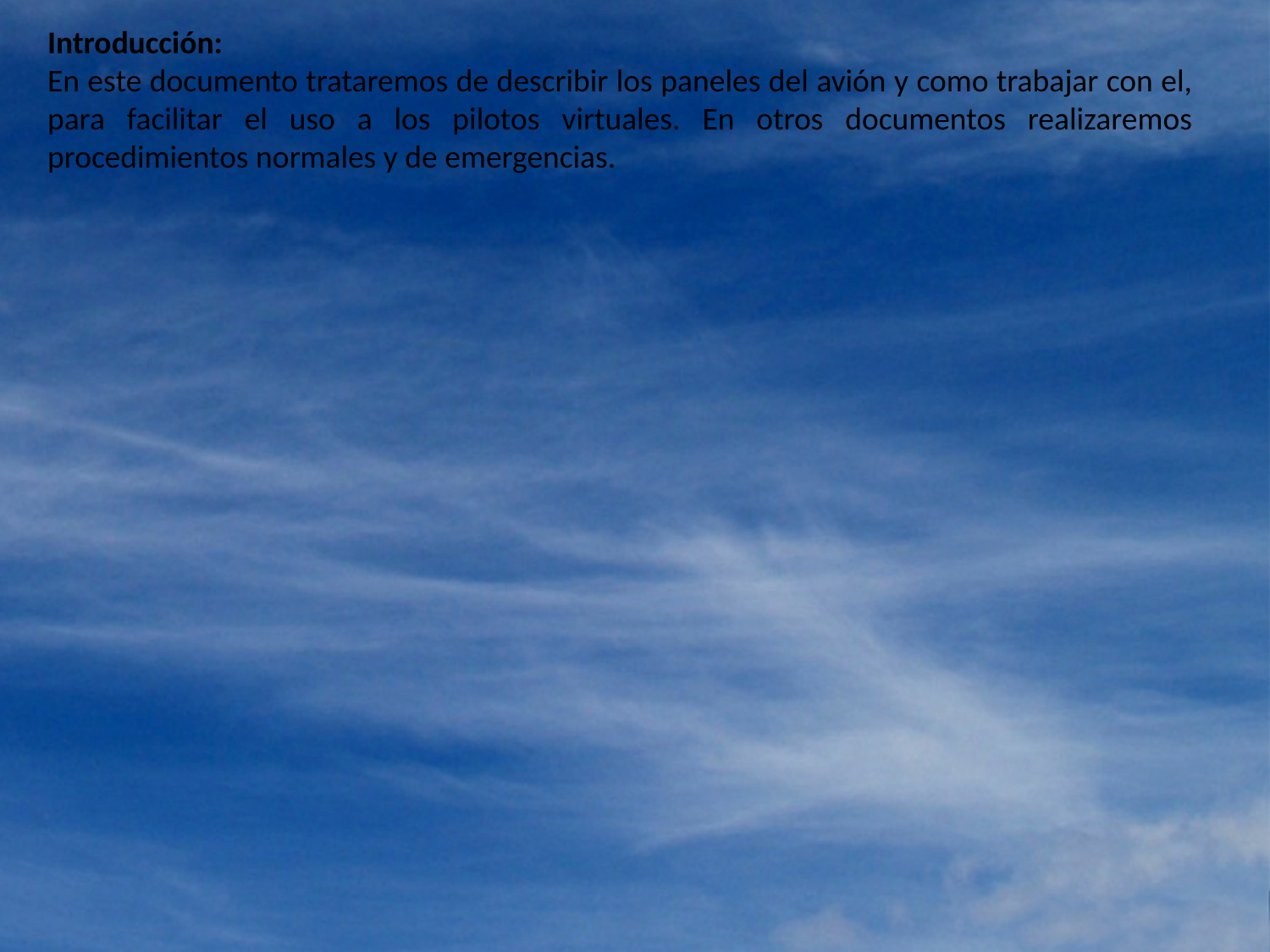

Introducción:
En este documento trataremos de describir los paneles del avión y como trabajar con el, para facilitar el uso a los pilotos virtuales. En otros documentos realizaremos procedimientos normales y de emergencias.